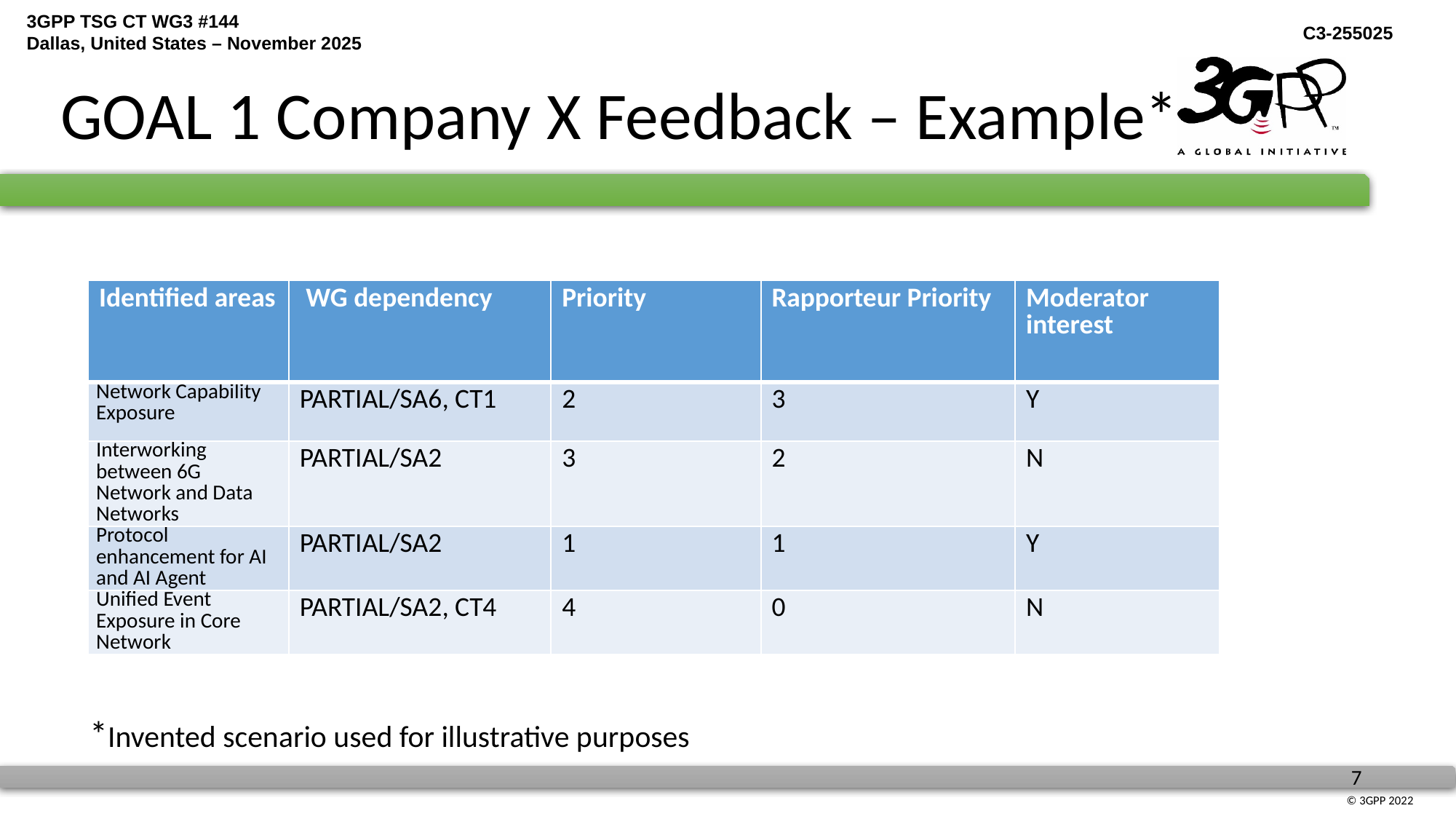

# GOAL 1 Company X Feedback – Example*

*Invented scenario used for illustrative purposes

| Identified areas | WG dependency | Priority | Rapporteur Priority | Moderator interest |
| --- | --- | --- | --- | --- |
| Network Capability Exposure | PARTIAL/SA6, CT1 | 2 | 3 | Y |
| Interworking between 6G Network and Data Networks | PARTIAL/SA2 | 3 | 2 | N |
| Protocol enhancement for AI and AI Agent | PARTIAL/SA2 | 1 | 1 | Y |
| Unified Event Exposure in Core Network | PARTIAL/SA2, CT4 | 4 | 0 | N |